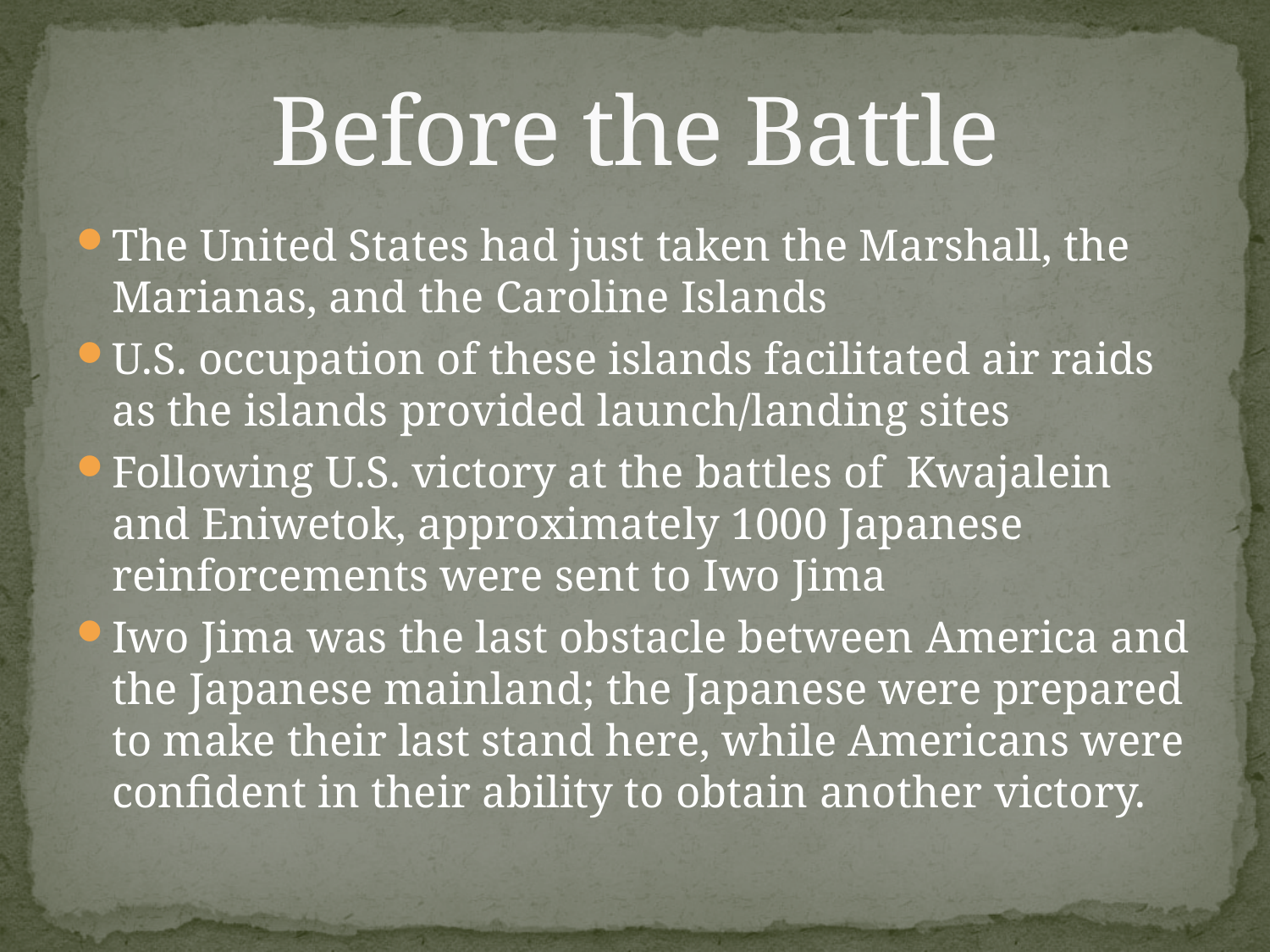

# Before the Battle
The United States had just taken the Marshall, the Marianas, and the Caroline Islands
U.S. occupation of these islands facilitated air raids as the islands provided launch/landing sites
Following U.S. victory at the battles of  Kwajalein and Eniwetok, approximately 1000 Japanese reinforcements were sent to Iwo Jima
Iwo Jima was the last obstacle between America and the Japanese mainland; the Japanese were prepared to make their last stand here, while Americans were confident in their ability to obtain another victory.